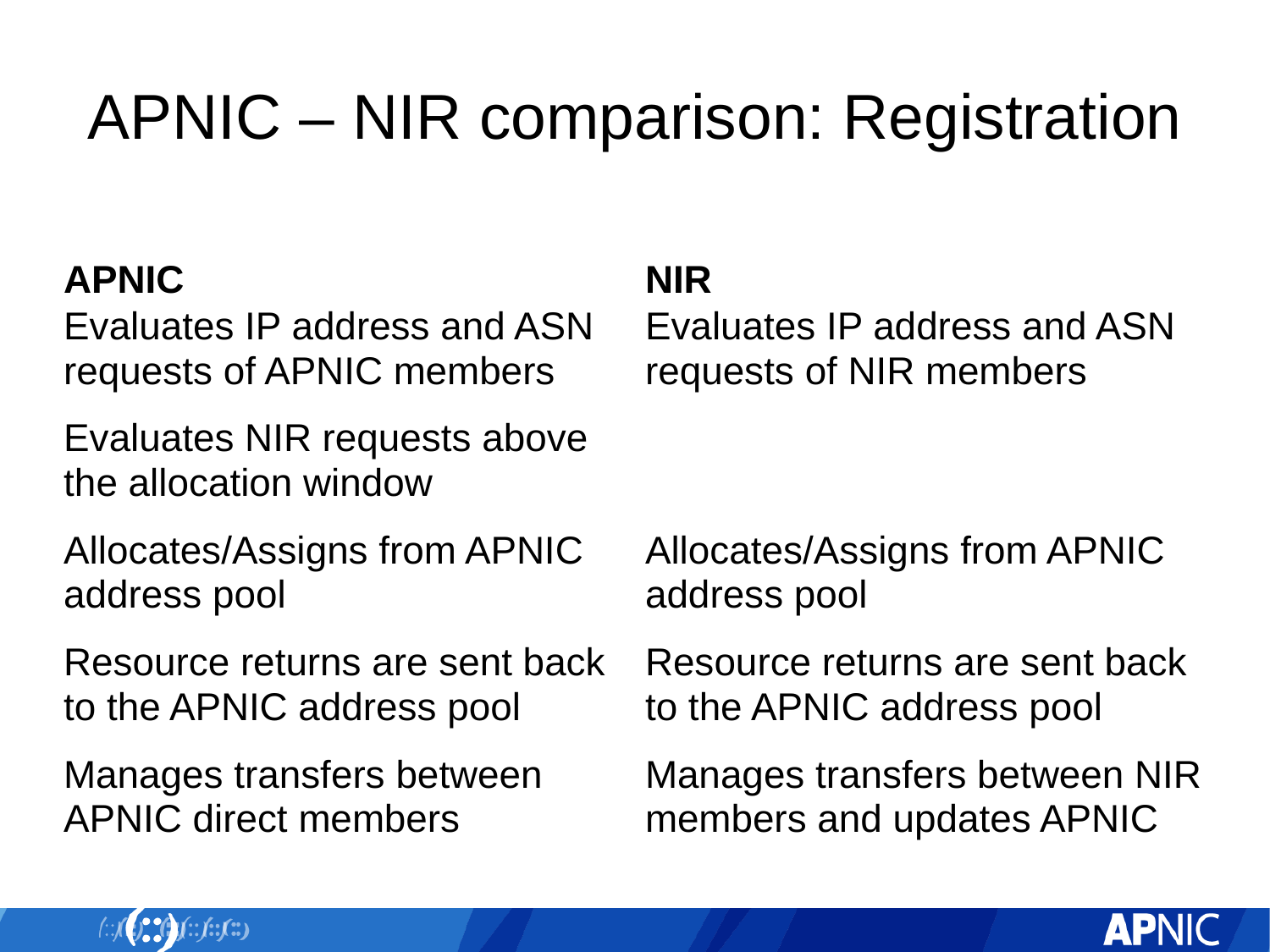

# APNIC – NIR comparison: Registration
APNIC
NIR
Evaluates IP address and ASN requests of APNIC members
Evaluates NIR requests above the allocation window
Allocates/Assigns from APNIC address pool
Resource returns are sent back to the APNIC address pool
Manages transfers between APNIC direct members

Evaluates IP address and ASN requests of NIR members

Allocates/Assigns from APNIC address pool
Resource returns are sent back to the APNIC address pool
Manages transfers between NIR members and updates APNIC